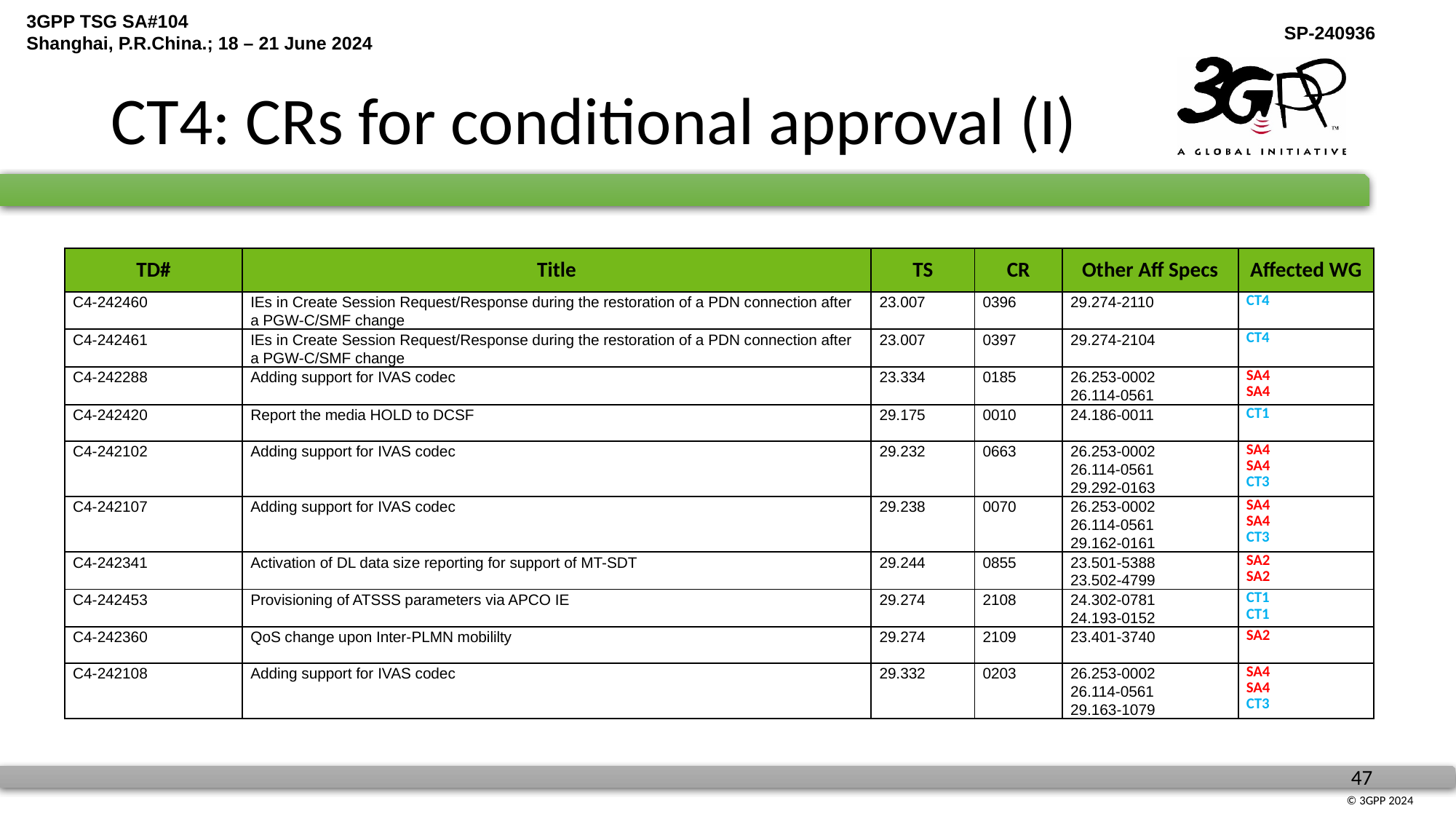

# CT4: CRs for conditional approval (I)
| TD# | Title | TS | CR | Other Aff Specs | Affected WG |
| --- | --- | --- | --- | --- | --- |
| C4-242460 | IEs in Create Session Request/Response during the restoration of a PDN connection after a PGW-C/SMF change | 23.007 | 0396 | 29.274-2110 | CT4 |
| C4-242461 | IEs in Create Session Request/Response during the restoration of a PDN connection after a PGW-C/SMF change | 23.007 | 0397 | 29.274-2104 | CT4 |
| C4-242288 | Adding support for IVAS codec | 23.334 | 0185 | 26.253-0002 26.114-0561 | SA4 SA4 |
| C4-242420 | Report the media HOLD to DCSF | 29.175 | 0010 | 24.186-0011 | CT1 |
| C4-242102 | Adding support for IVAS codec | 29.232 | 0663 | 26.253-0002 26.114-0561 29.292-0163 | SA4 SA4 CT3 |
| C4-242107 | Adding support for IVAS codec | 29.238 | 0070 | 26.253-0002 26.114-0561 29.162-0161 | SA4 SA4 CT3 |
| C4-242341 | Activation of DL data size reporting for support of MT-SDT | 29.244 | 0855 | 23.501-5388 23.502-4799 | SA2 SA2 |
| C4-242453 | Provisioning of ATSSS parameters via APCO IE | 29.274 | 2108 | 24.302-0781 24.193-0152 | CT1 CT1 |
| C4-242360 | QoS change upon Inter-PLMN mobililty | 29.274 | 2109 | 23.401-3740 | SA2 |
| C4-242108 | Adding support for IVAS codec | 29.332 | 0203 | 26.253-0002 26.114-0561 29.163-1079 | SA4 SA4 CT3 |